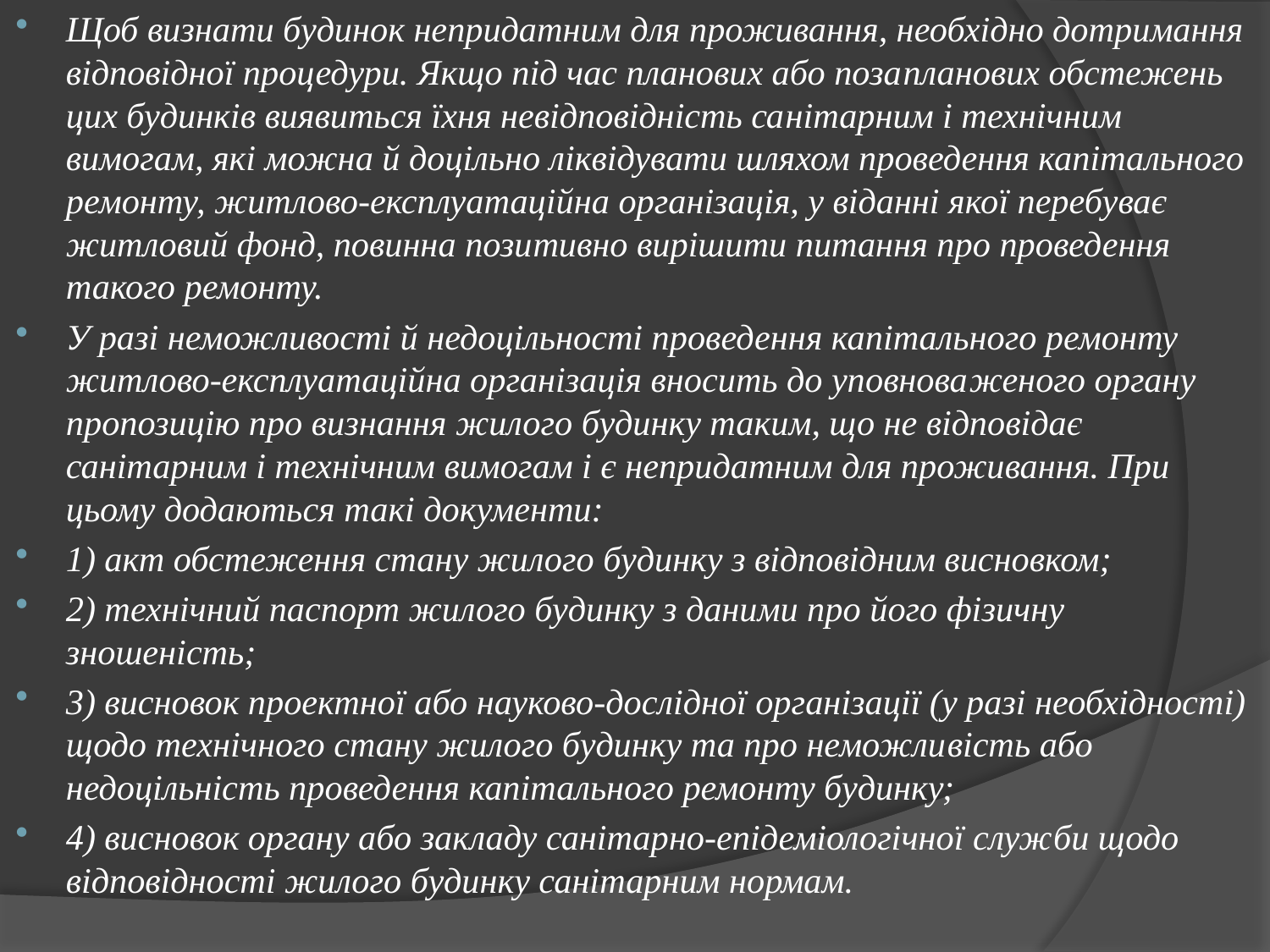

Щоб визнати будинок непридатним для проживання, необхідно дотримання відповідної процедури. Якщо під час планових або поза­планових обстежень цих будинків виявиться їхня невідповідність са­нітарним і технічним вимогам, які можна й доцільно ліквідувати шляхом проведення капітального ремонту, житлово-експлуатаційна організація, у віданні якої перебуває житловий фонд, повинна пози­тивно вирішити питання про проведення такого ремонту.
У разі неможливості й недоцільності проведення капітального ремонту житлово-експлуатаційна організація вносить до уповнова­женого органу пропозицію про визнання жилого будинку таким, що не відповідає санітарним і технічним вимогам і є непридатним для проживання. При цьому додаються такі документи:
1) акт обстеження стану жилого будинку з відповідним висновком;
2) технічний паспорт жилого будинку з даними про його фізичну зношеність;
3) висновок проектної або науково-дослідної організації (у разі необхідності) щодо технічного стану жилого будинку та про неможли­вість або недоцільність проведення капітального ремонту будинку;
4) висновок органу або закладу санітарно-епідеміологічної служ­би щодо відповідності жилого будинку санітарним нормам.